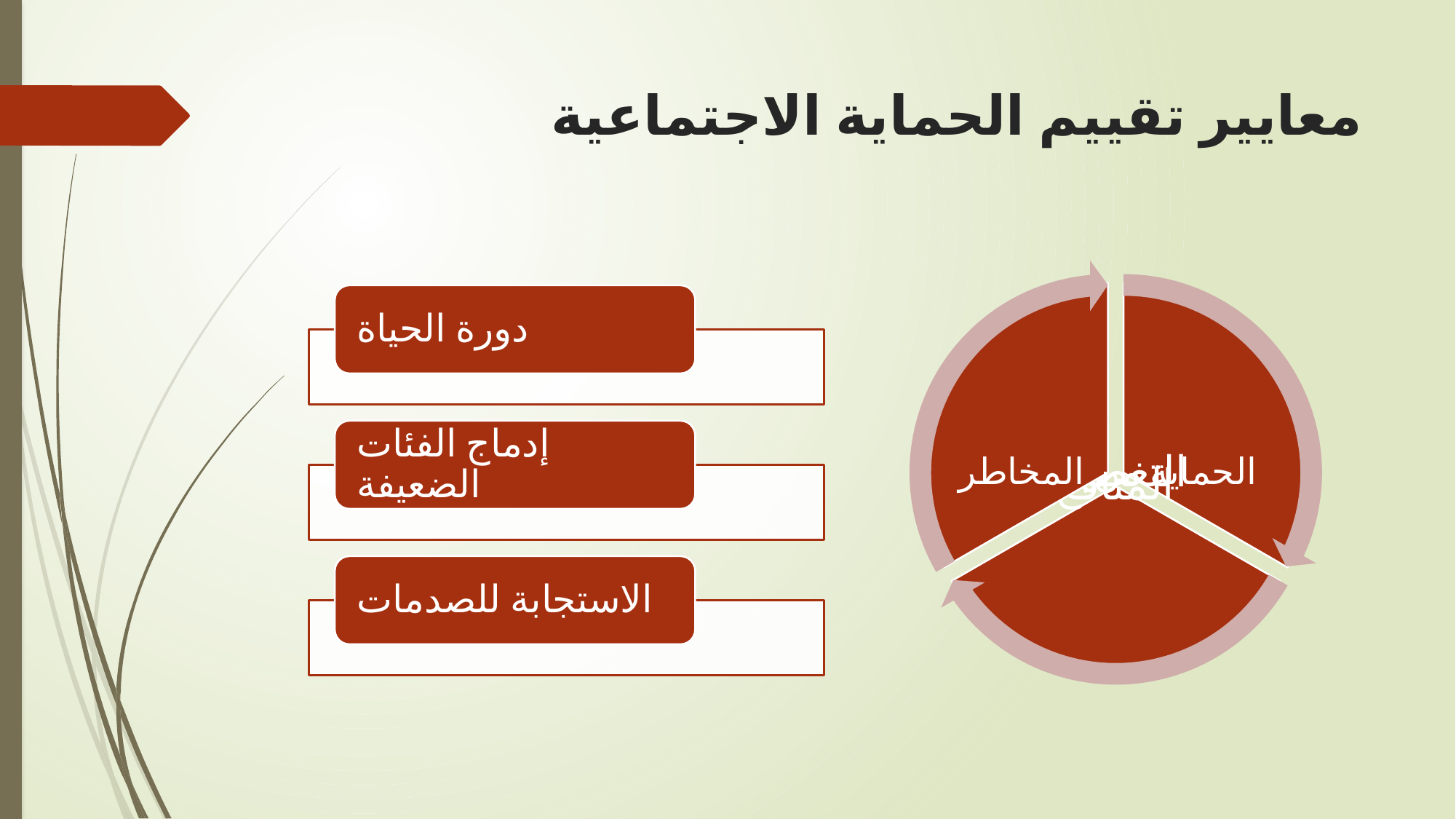

# معايير تقييم الحماية الاجتماعية
التغطية
المنافع
الحماية من المخاطر
دورة الحياة
إدماج الفئات الضعيفة
الاستجابة للصدمات